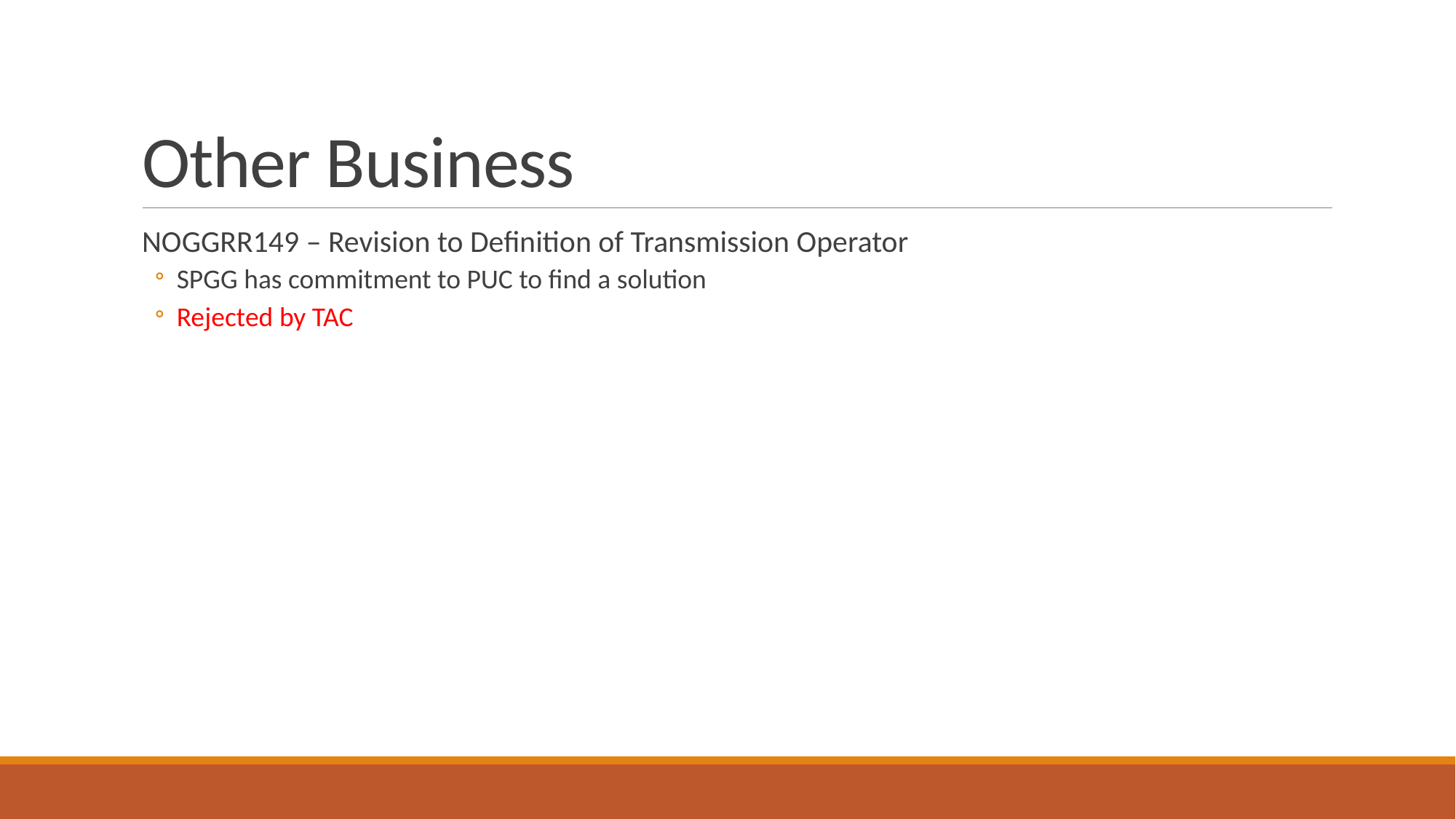

# Other Business
NOGGRR149 – Revision to Definition of Transmission Operator
SPGG has commitment to PUC to find a solution
Rejected by TAC